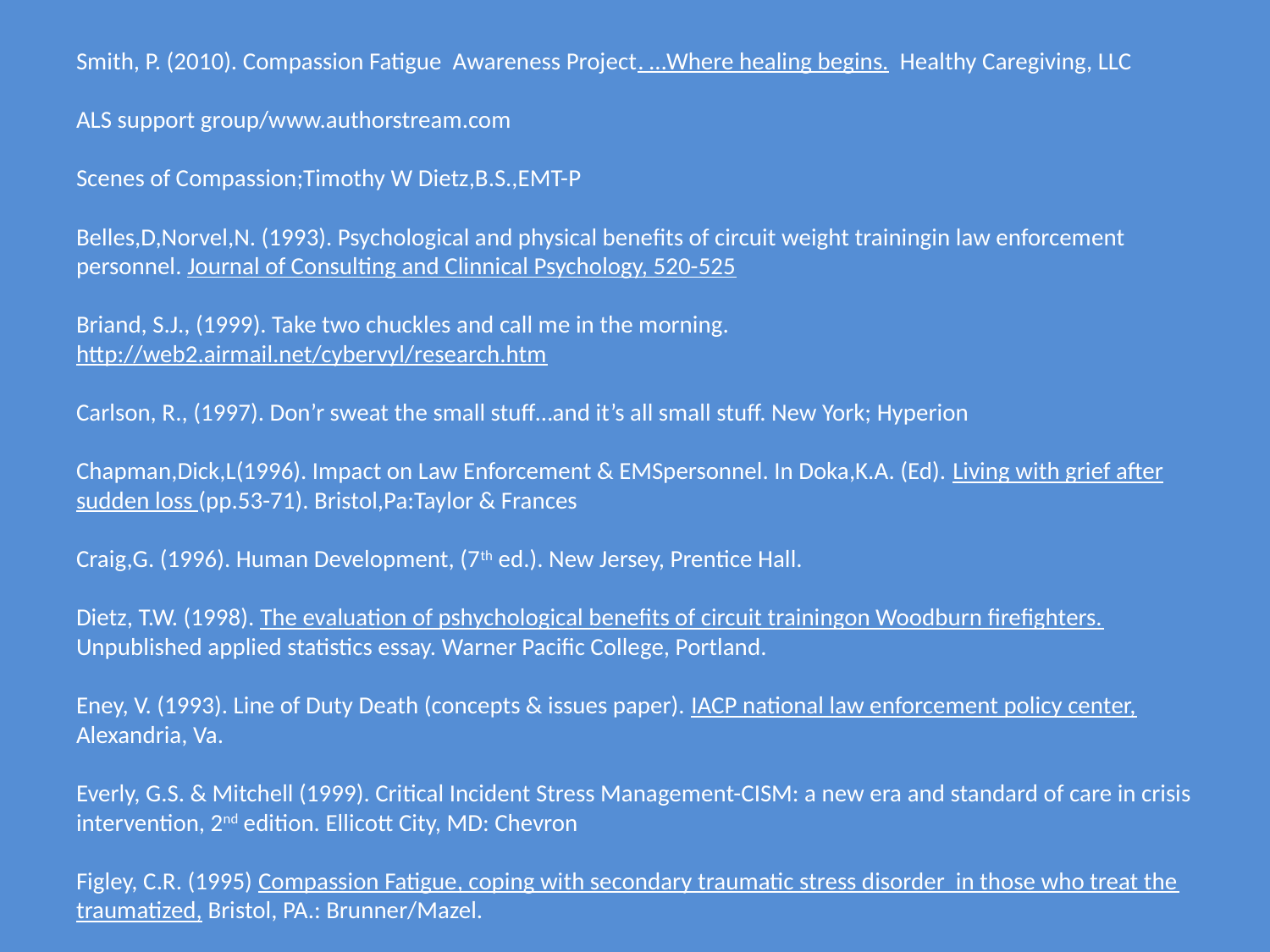

# Smith, P. (2010). Compassion Fatigue  Awareness Project. …Where healing begins.  Healthy Caregiving, LLC ALS support group/www.authorstream.com Scenes of Compassion;Timothy W Dietz,B.S.,EMT-P Belles,D,Norvel,N. (1993). Psychological and physical benefits of circuit weight trainingin law enforcement personnel. Journal of Consulting and Clinnical Psychology, 520-525 Briand, S.J., (1999). Take two chuckles and call me in the morning. http://web2.airmail.net/cybervyl/research.htm Carlson, R., (1997). Don’r sweat the small stuff…and it’s all small stuff. New York; Hyperion Chapman,Dick,L(1996). Impact on Law Enforcement & EMSpersonnel. In Doka,K.A. (Ed). Living with grief after sudden loss (pp.53-71). Bristol,Pa:Taylor & Frances Craig,G. (1996). Human Development, (7th ed.). New Jersey, Prentice Hall. Dietz, T.W. (1998). The evaluation of pshychological benefits of circuit trainingon Woodburn firefighters. Unpublished applied statistics essay. Warner Pacific College, Portland. Eney, V. (1993). Line of Duty Death (concepts & issues paper). IACP national law enforcement policy center, Alexandria, Va. Everly, G.S. & Mitchell (1999). Critical Incident Stress Management-CISM: a new era and standard of care in crisis intervention, 2nd edition. Ellicott City, MD: Chevron Figley, C.R. (1995) Compassion Fatigue, coping with secondary traumatic stress disorder  in those who treat the traumatized, Bristol, PA.: Brunner/Mazel.